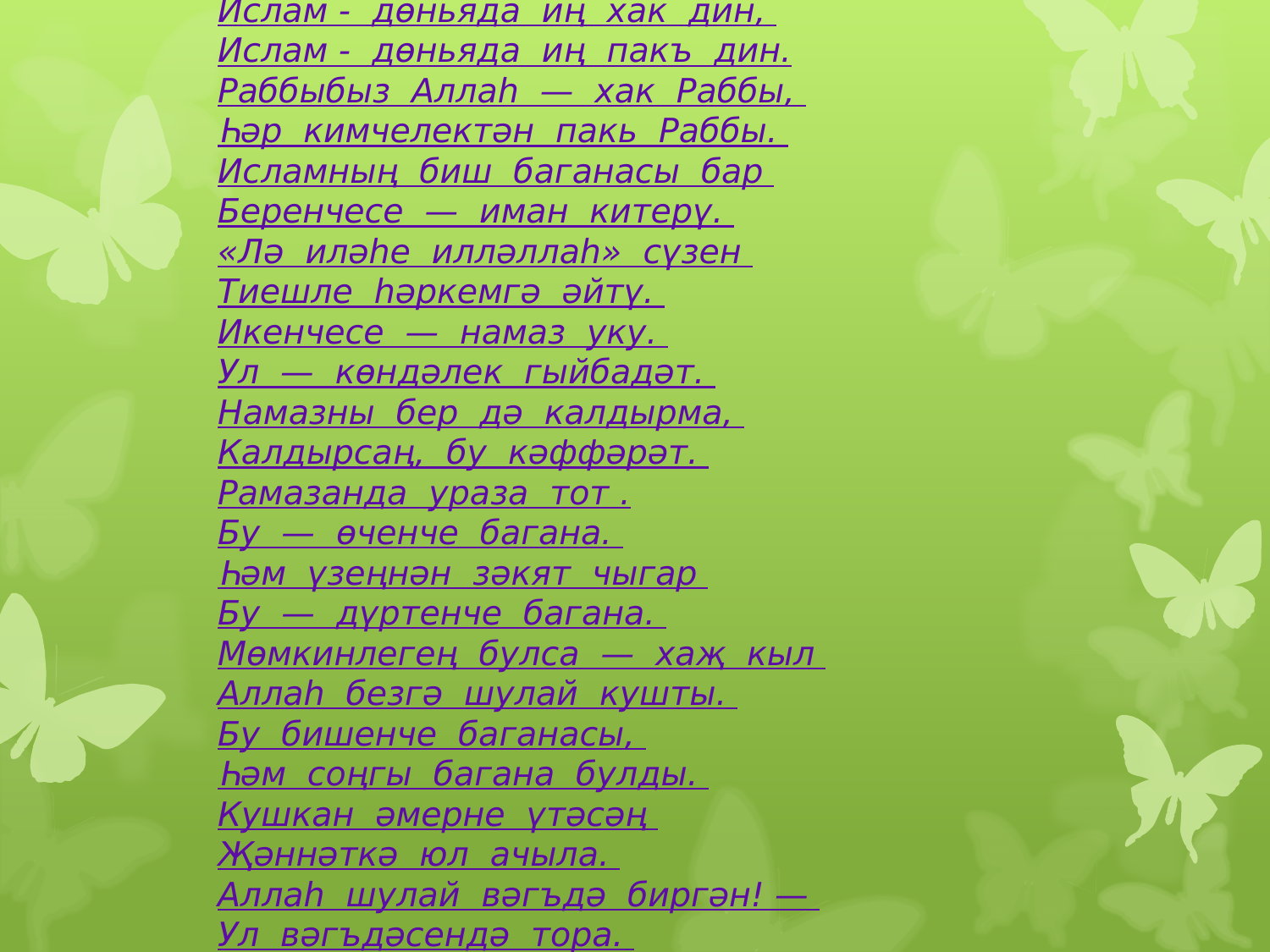

# Ислам -  дөньяда  иң  хак  дин, Ислам -  дөньяда  иң  пакъ  дин. Раббыбыз  Аллаһ  —  хак  Раббы,  Һәр  кимчелектән  пакь  Раббы.  Исламның  биш  баганасы  бар  Беренчесе  —  иман  китерү.  «Лә  иләһе  илләллаһ»  сүзен  Тиешле  һәркемгә  әйтү.  Икенчесе  —  намаз  уку.  Ул  —  көндәлек  гыйбадәт.  Намазны  бер  дә  калдырма,  Калдырсаң,  бу  кәффәрәт.  Рамазанда  ураза  тот . Бу  —  өченче  багана.  Һәм  үзеңнән  зәкят  чыгар  Бу  —  дүртенче  багана.  Мөмкинлегең  булса  —  хаҗ  кыл  Аллаһ  безгә  шулай  кушты.  Бу  бишенче  баганасы,  Һәм  соңгы  багана  булды.  Кушкан  әмерне  үтәсәң  Җәннәткә  юл  ачыла.  Аллаһ  шулай  вәгъдә  биргән! —  Ул  вәгъдәсендә  тора.